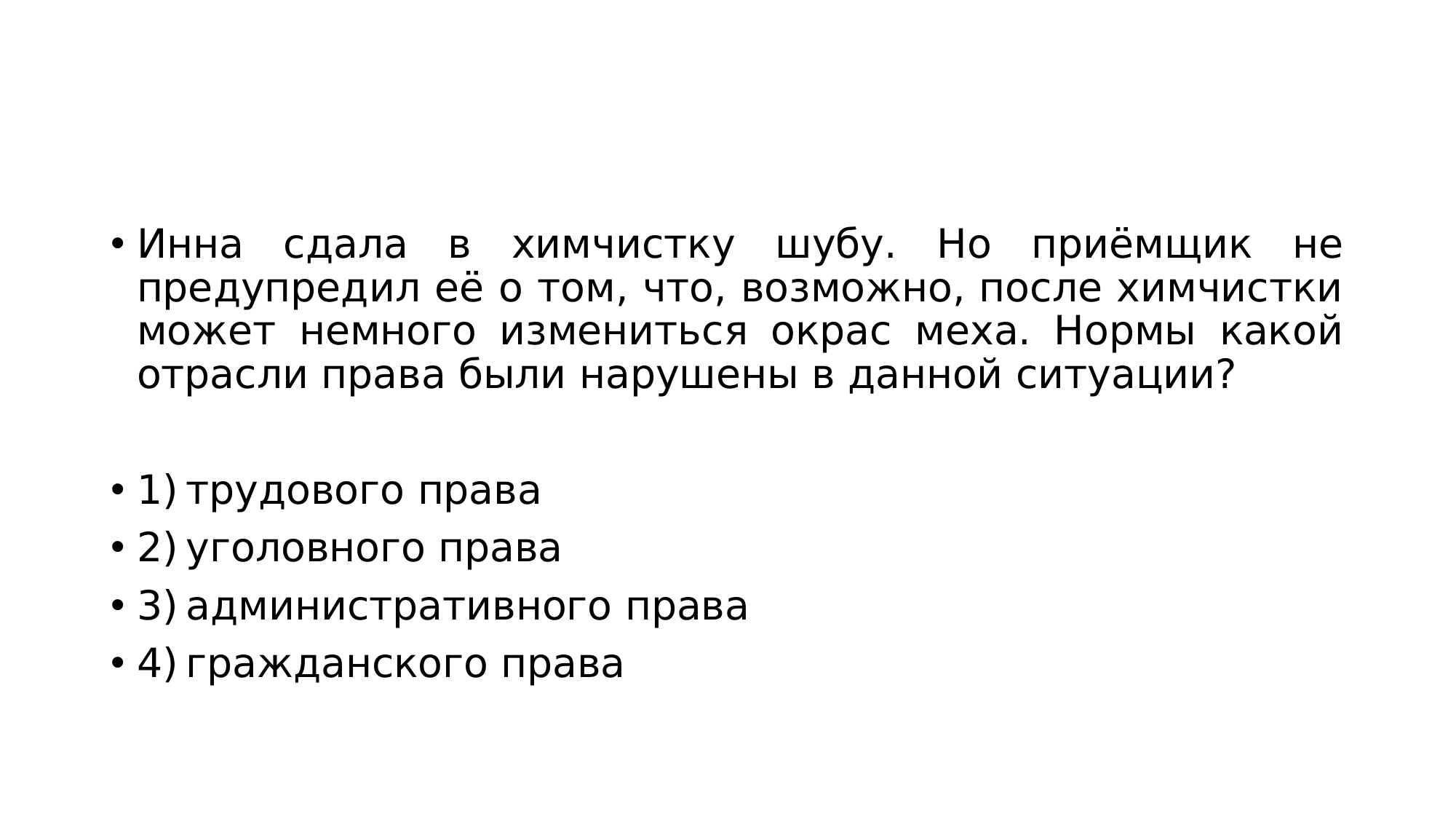

#
Инна сдала в химчистку шубу. Но приёмщик не предупредил её о том, что, возможно, после химчистки может немного измениться окрас меха. Нормы какой отрасли права были нарушены в данной ситуации?

1) трудового права
2) уголовного права
3) административного права
4) гражданского права